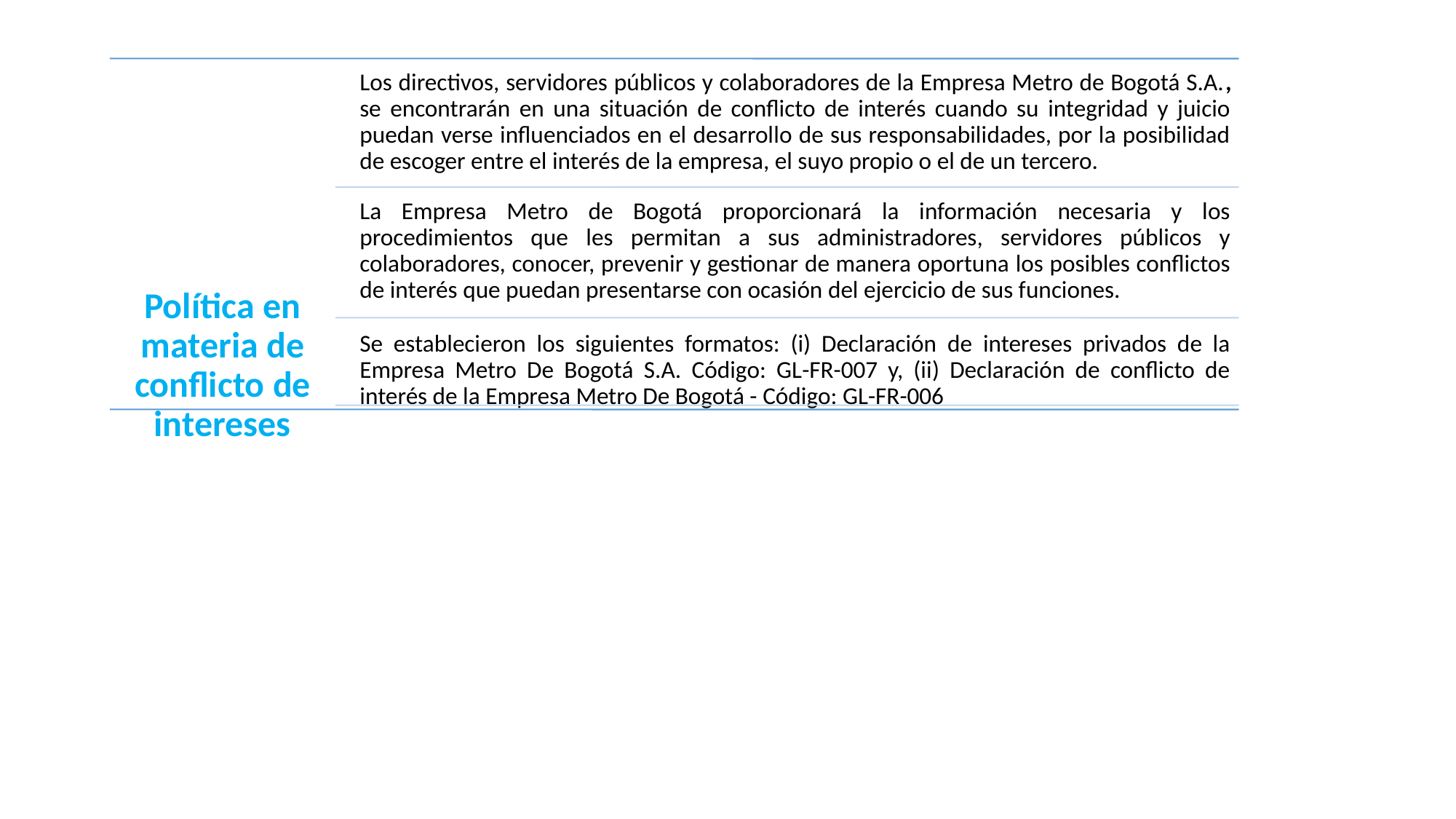

Política en materia de conflicto de intereses
Los directivos, servidores públicos y colaboradores de la Empresa Metro de Bogotá S.A., se encontrarán en una situación de conflicto de interés cuando su integridad y juicio puedan verse influenciados en el desarrollo de sus responsabilidades, por la posibilidad de escoger entre el interés de la empresa, el suyo propio o el de un tercero.
La Empresa Metro de Bogotá proporcionará la información necesaria y los procedimientos que les permitan a sus administradores, servidores públicos y colaboradores, conocer, prevenir y gestionar de manera oportuna los posibles conflictos de interés que puedan presentarse con ocasión del ejercicio de sus funciones.
Se establecieron los siguientes formatos: (i) Declaración de intereses privados de la Empresa Metro De Bogotá S.A. Código: GL-FR-007 y, (ii) Declaración de conflicto de interés de la Empresa Metro De Bogotá - Código: GL-FR-006